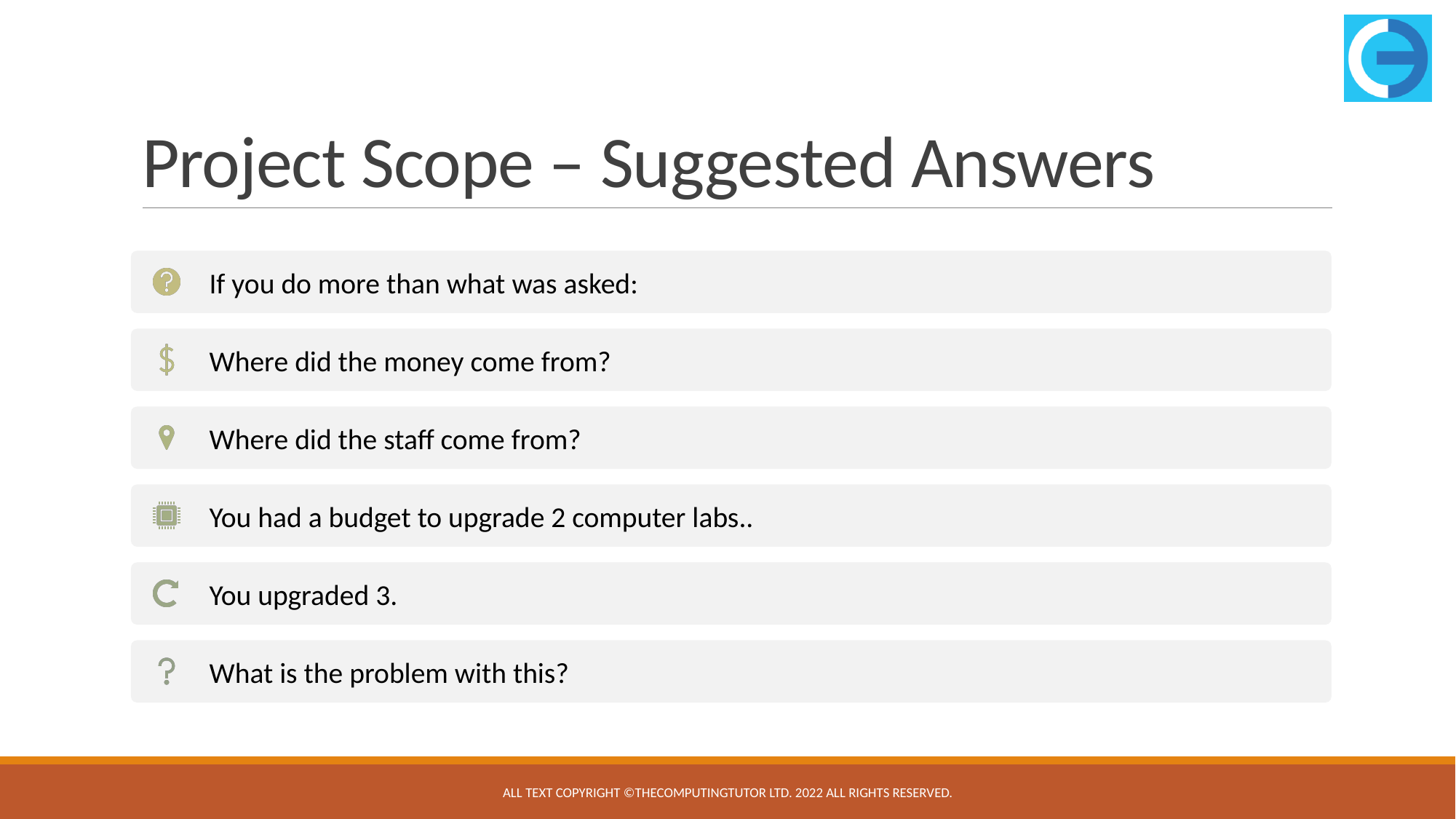

# Project Scope – Suggested Answers
If you do more than what was asked:
Where did the money come from?
Where did the staff come from?
You had a budget to upgrade 2 computer labs..
You upgraded 3.
What is the problem with this?
All text copyright ©TheComputingTutor Ltd. 2022 All rights Reserved.